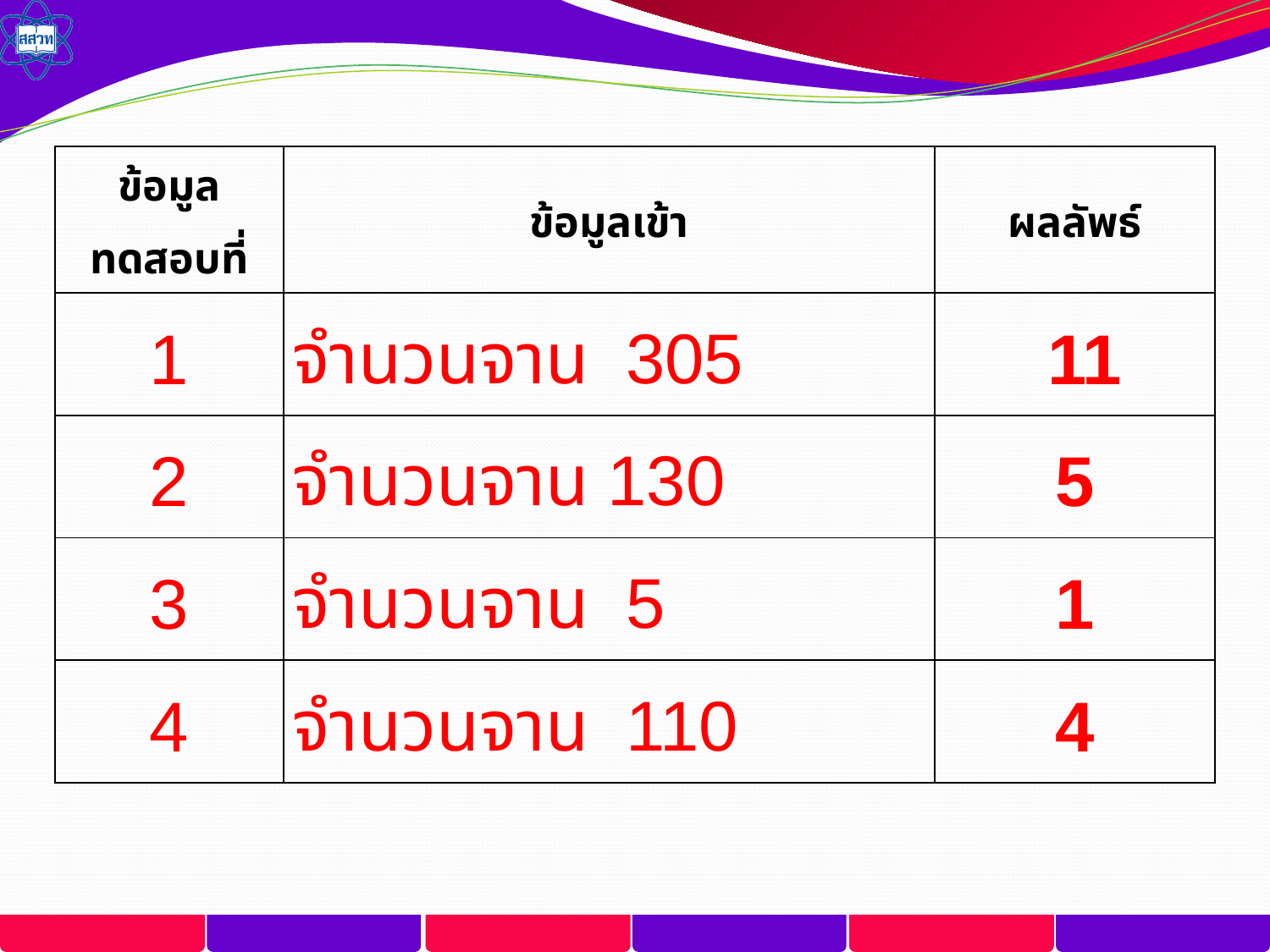

| ข้อมูลทดสอบที่ | ข้อมูลเข้า | ผลลัพธ์ |
| --- | --- | --- |
| 1 | จำนวนจาน 305 | 11 |
| 2 | จำนวนจาน 130 | 5 |
| 3 | จำนวนจาน 5 | 1 |
| 4 | จำนวนจาน 110 | 4 |